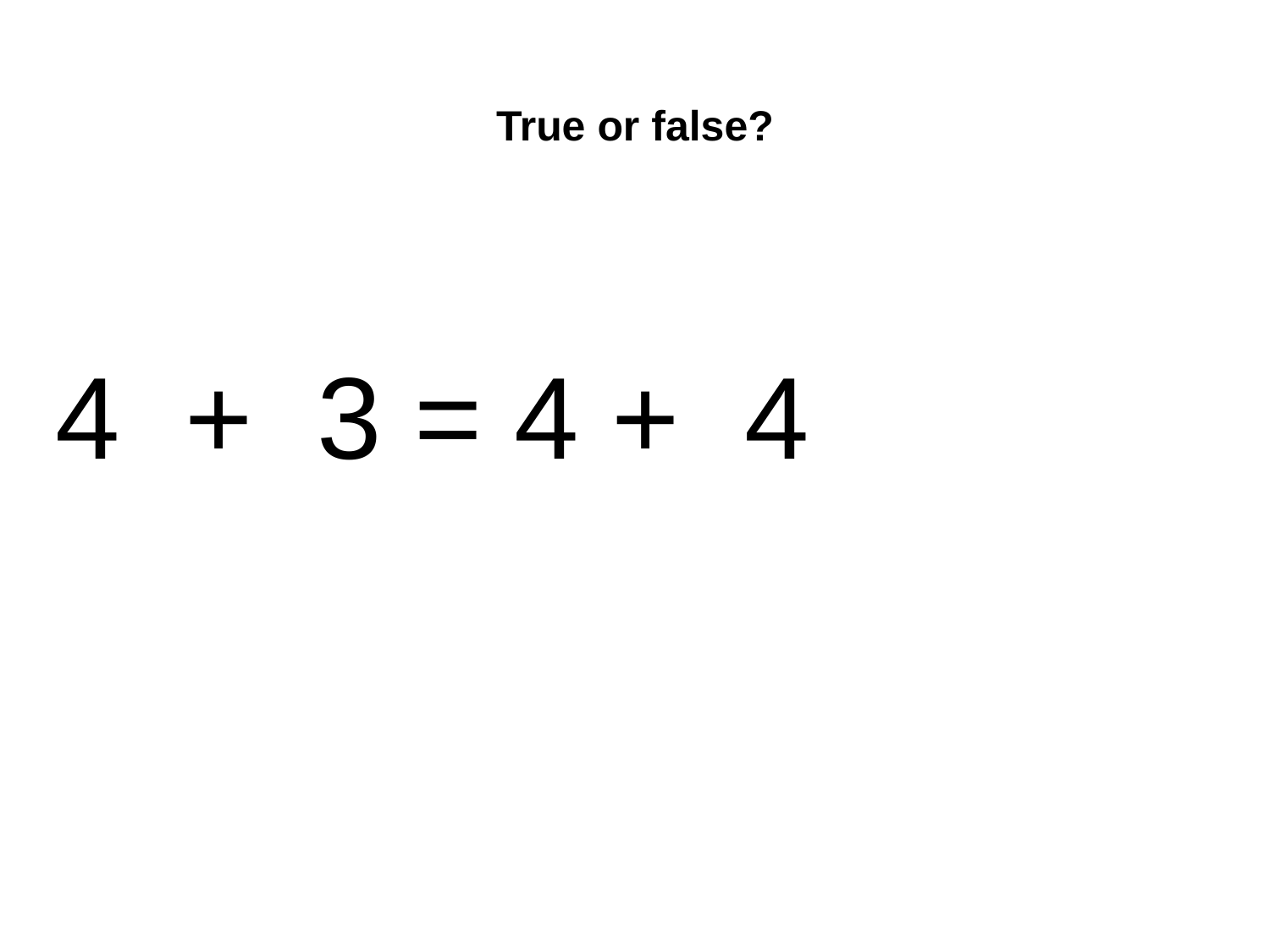

True or false?
4  +  3 = 4 +  4